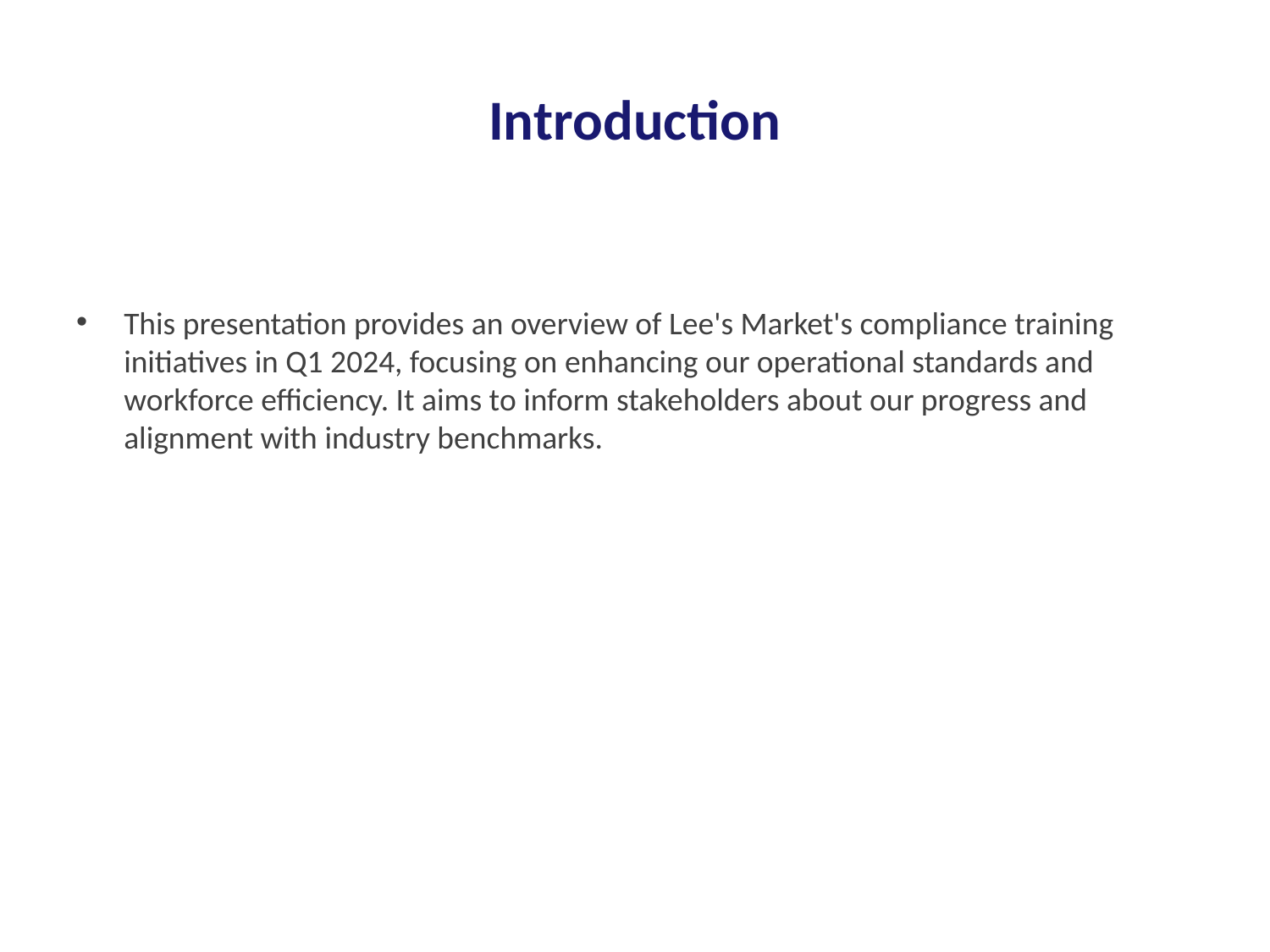

# Introduction

This presentation provides an overview of Lee's Market's compliance training initiatives in Q1 2024, focusing on enhancing our operational standards and workforce efficiency. It aims to inform stakeholders about our progress and alignment with industry benchmarks.